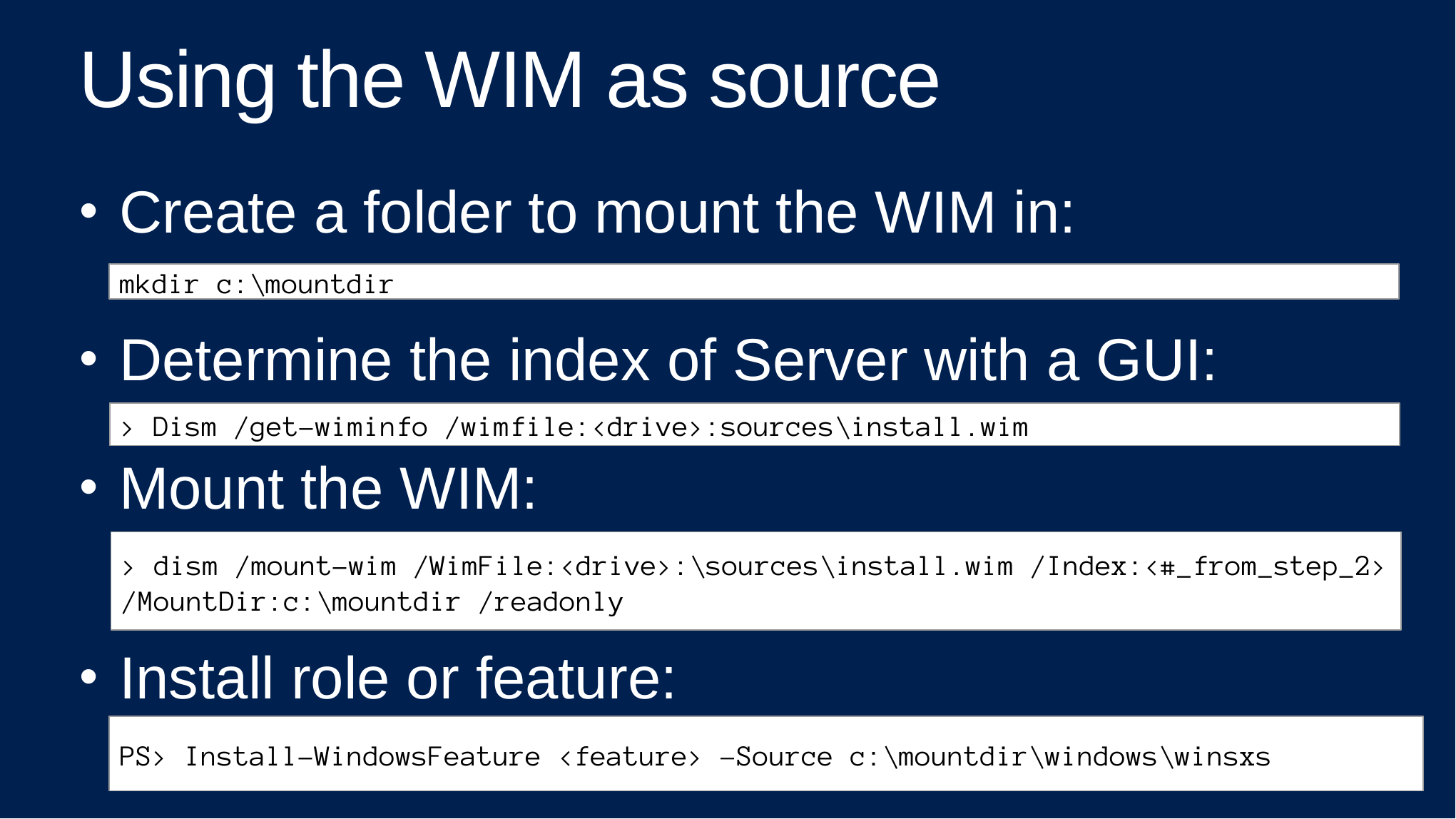

# Using the WIM as source
Create a folder to mount the WIM in:
Determine the index of Server with a GUI:

Mount the WIM:

Install role or feature:

mkdir c:\mountdir
> Dism /get-wiminfo /wimfile:<drive>:sources\install.wim
> dism /mount-wim /WimFile:<drive>:\sources\install.wim /Index:<#_from_step_2> /MountDir:c:\mountdir /readonly
PS> Install-WindowsFeature <feature> –Source c:\mountdir\windows\winsxs